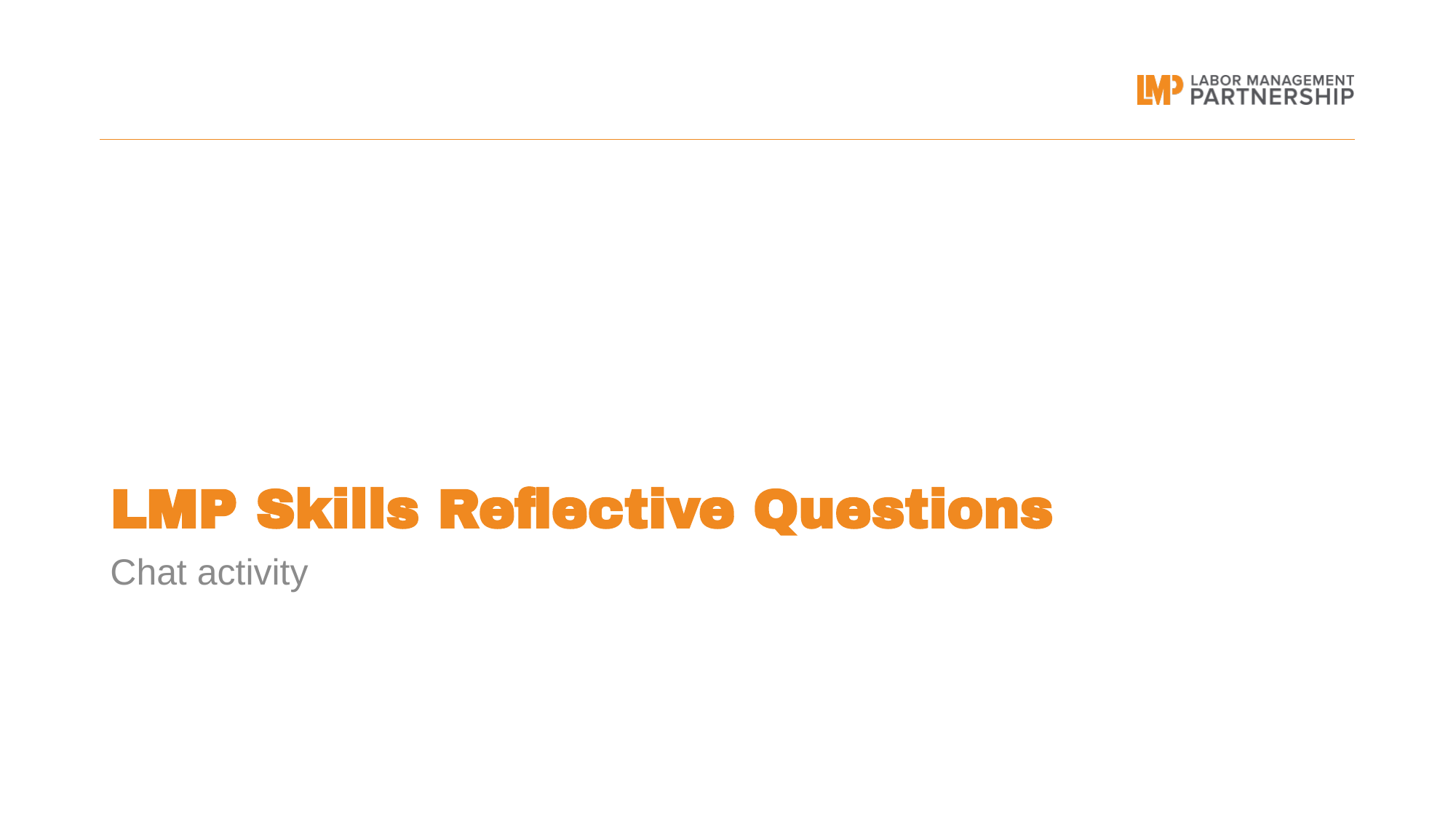

# LMP Skills Reflective Questions
Chat activity